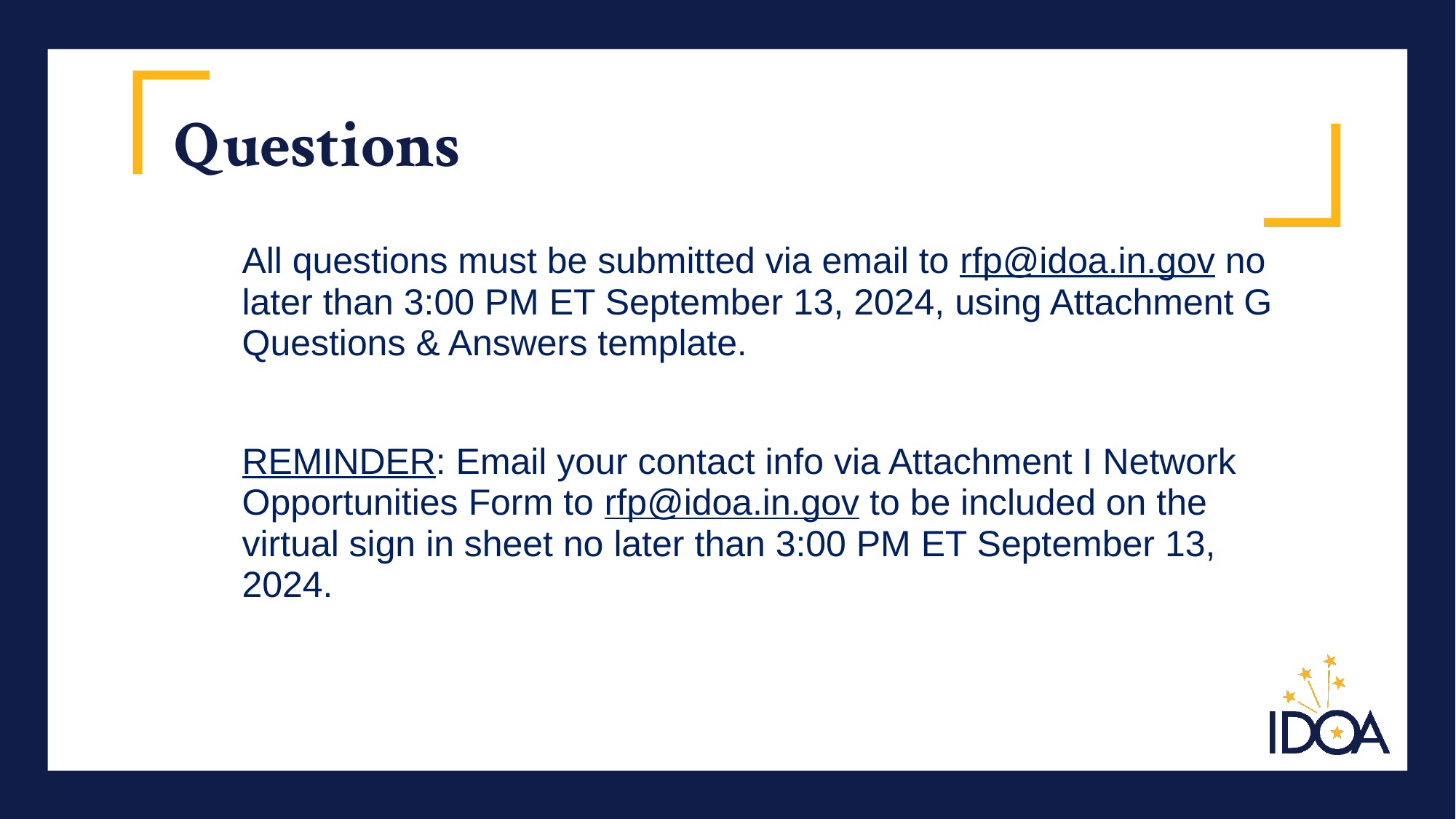

# Questions
All questions must be submitted via email to rfp@idoa.in.gov no later than 3:00 PM ET September 13, 2024, using Attachment G Questions & Answers template.

REMINDER: Email your contact info via Attachment I Network Opportunities Form to rfp@idoa.in.gov to be included on the virtual sign in sheet no later than 3:00 PM ET September 13, 2024.